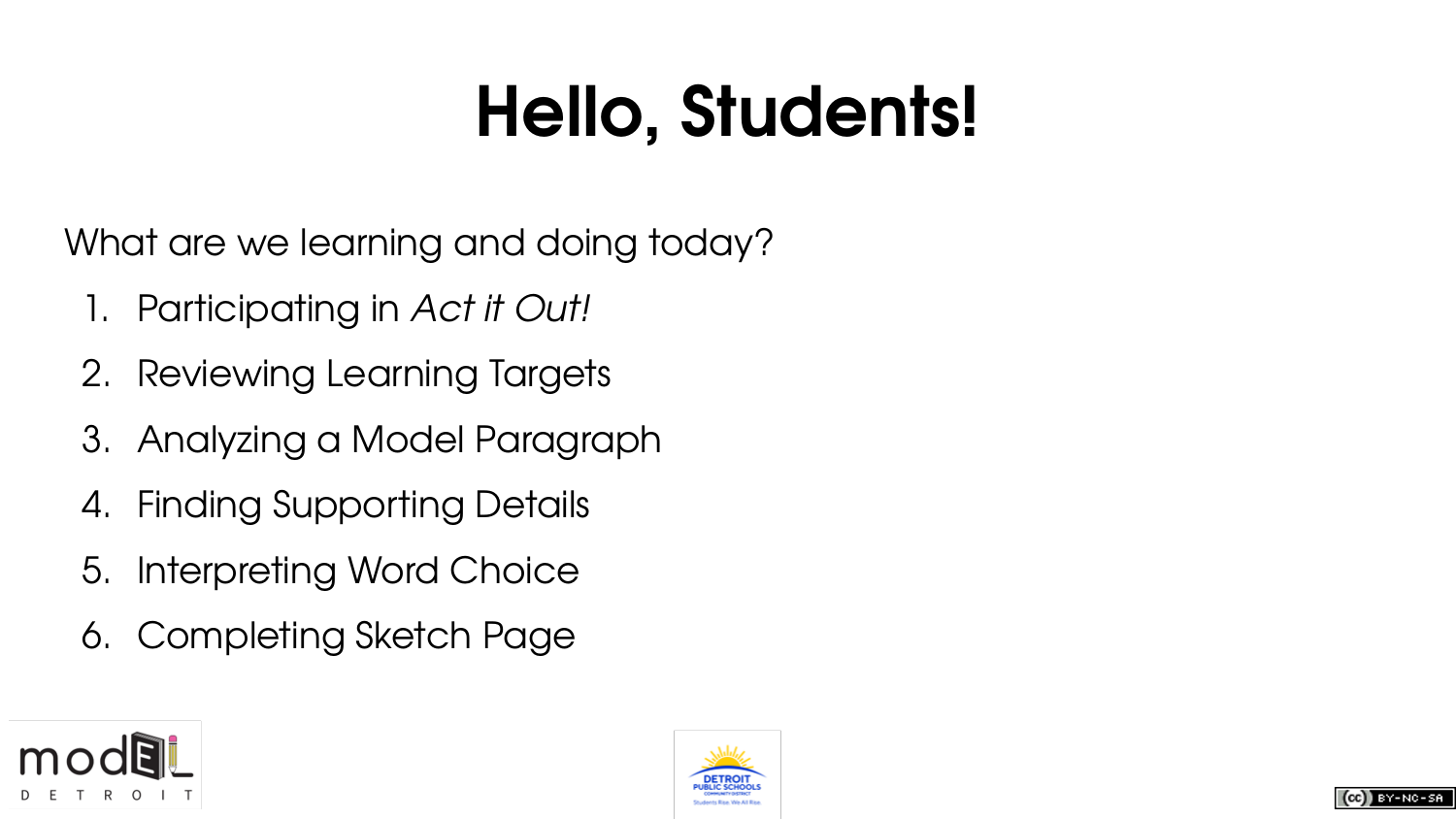

# Hello, Students!
What are we learning and doing today?
Participating in Act it Out!
Reviewing Learning Targets
Analyzing a Model Paragraph
Finding Supporting Details
Interpreting Word Choice
Completing Sketch Page